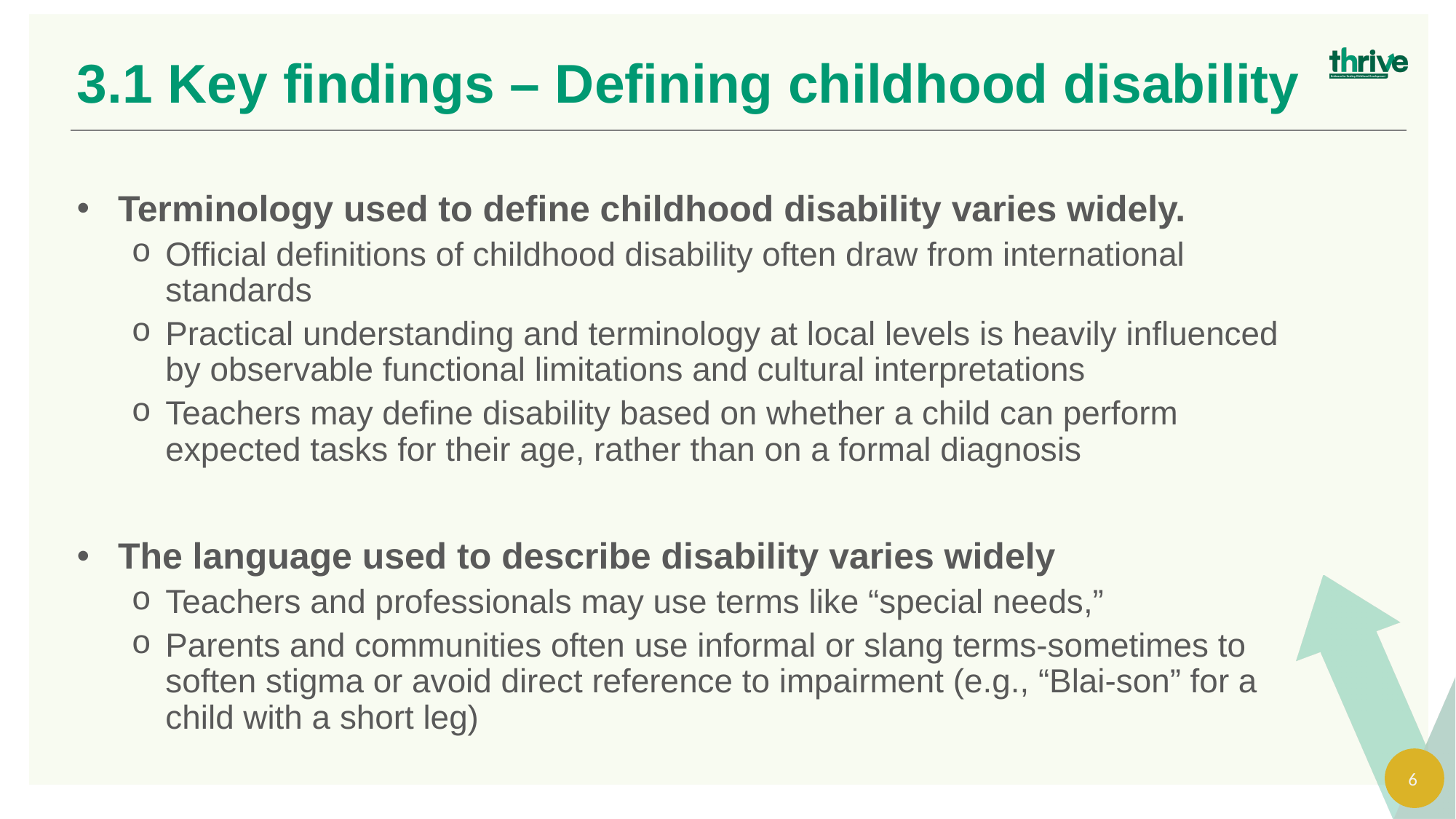

3.1 Key findings – Defining childhood disability
Terminology used to define childhood disability varies widely.
Official definitions of childhood disability often draw from international standards
Practical understanding and terminology at local levels is heavily influenced by observable functional limitations and cultural interpretations
Teachers may define disability based on whether a child can perform expected tasks for their age, rather than on a formal diagnosis

The language used to describe disability varies widely
Teachers and professionals may use terms like “special needs,”
Parents and communities often use informal or slang terms-sometimes to soften stigma or avoid direct reference to impairment (e.g., “Blai-son” for a child with a short leg)